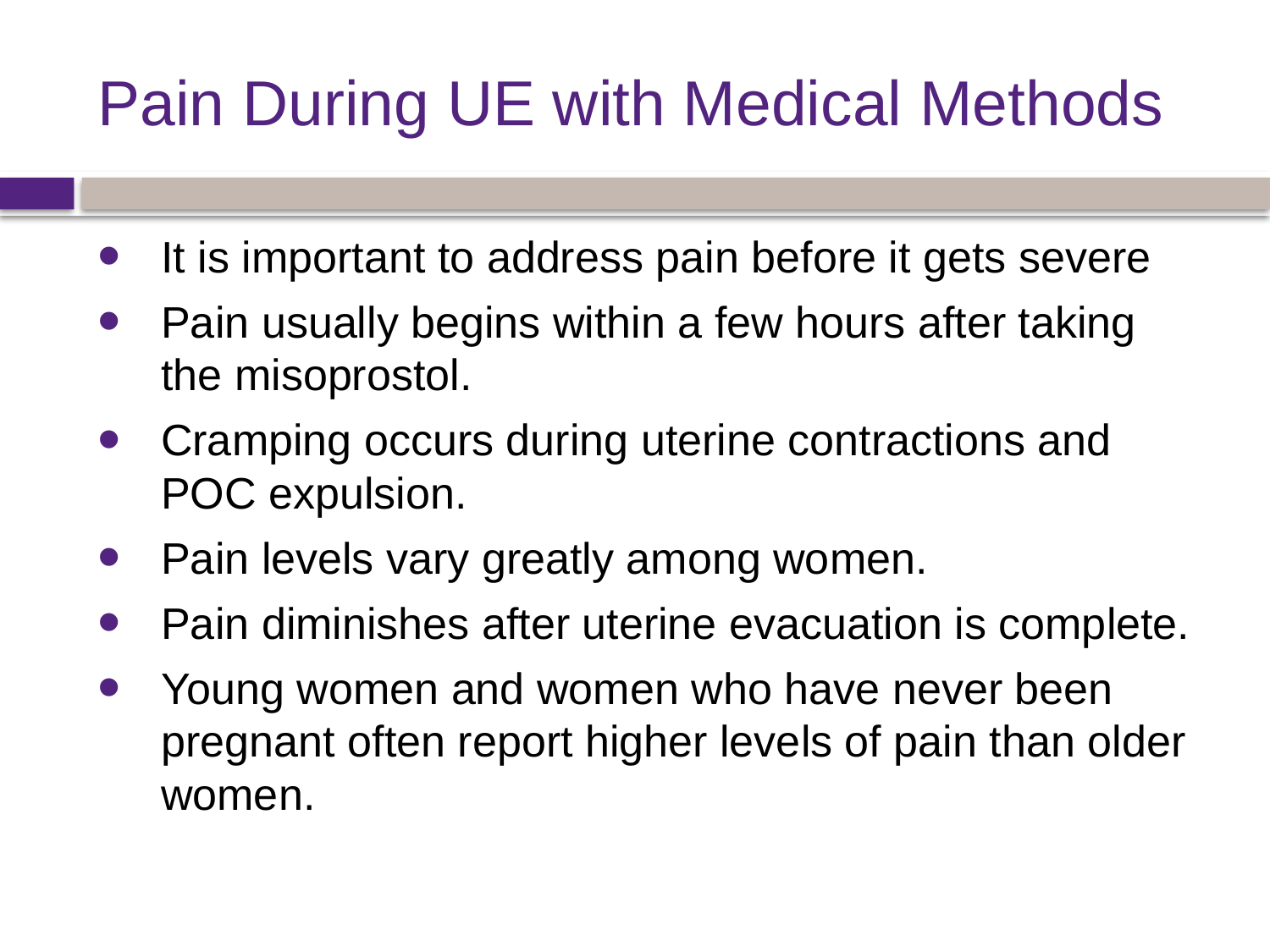

# Pain During UE with Medical Methods
It is important to address pain before it gets severe
Pain usually begins within a few hours after taking the misoprostol.
Cramping occurs during uterine contractions and POC expulsion.
Pain levels vary greatly among women.
Pain diminishes after uterine evacuation is complete.
Young women and women who have never been pregnant often report higher levels of pain than older women.